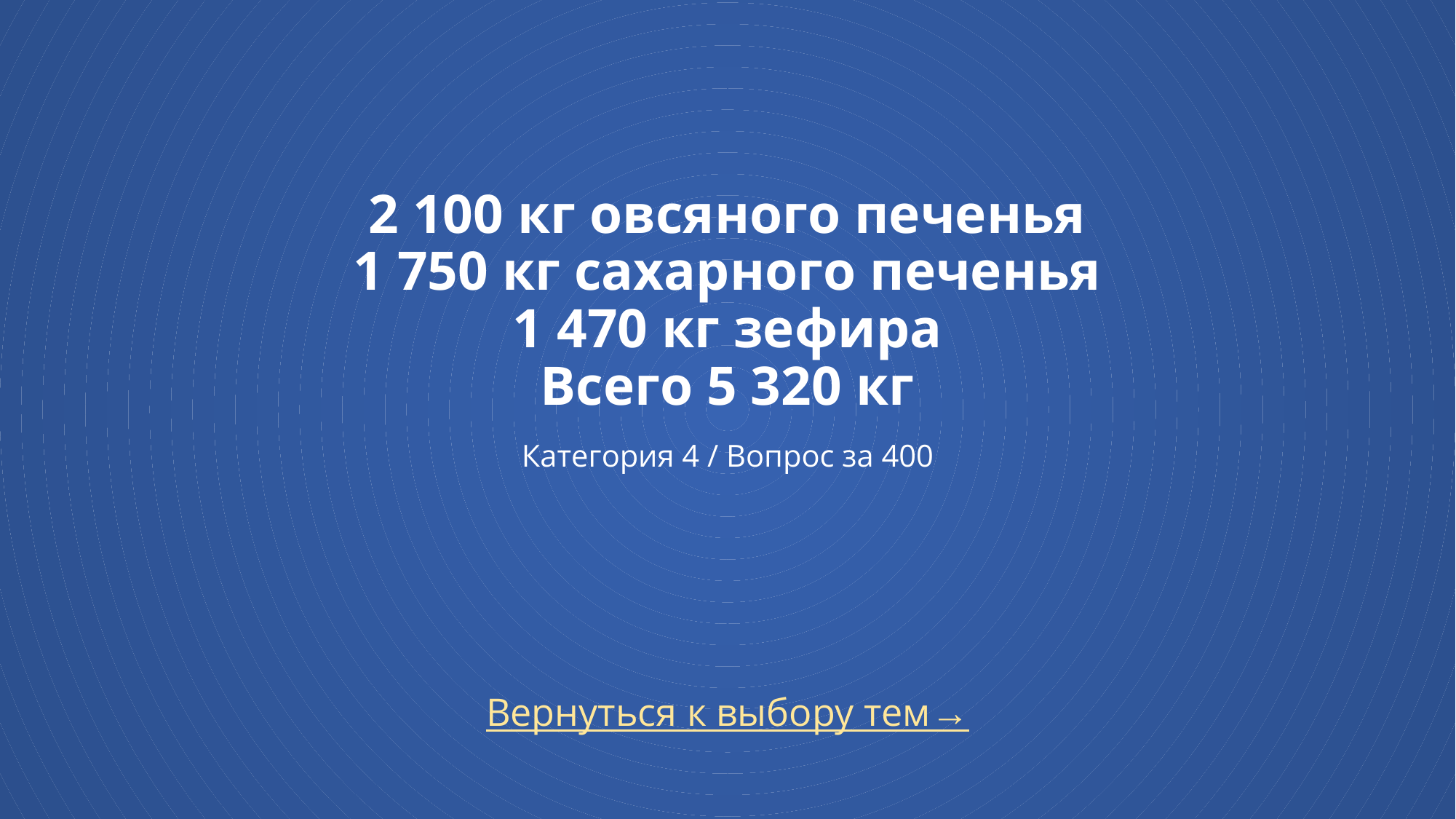

# 2 100 кг овсяного печенья 1 750 кг сахарного печенья 1 470 кг зефира Всего 5 320 кг Категория 4 / Вопрос за 400
Вернуться к выбору тем→